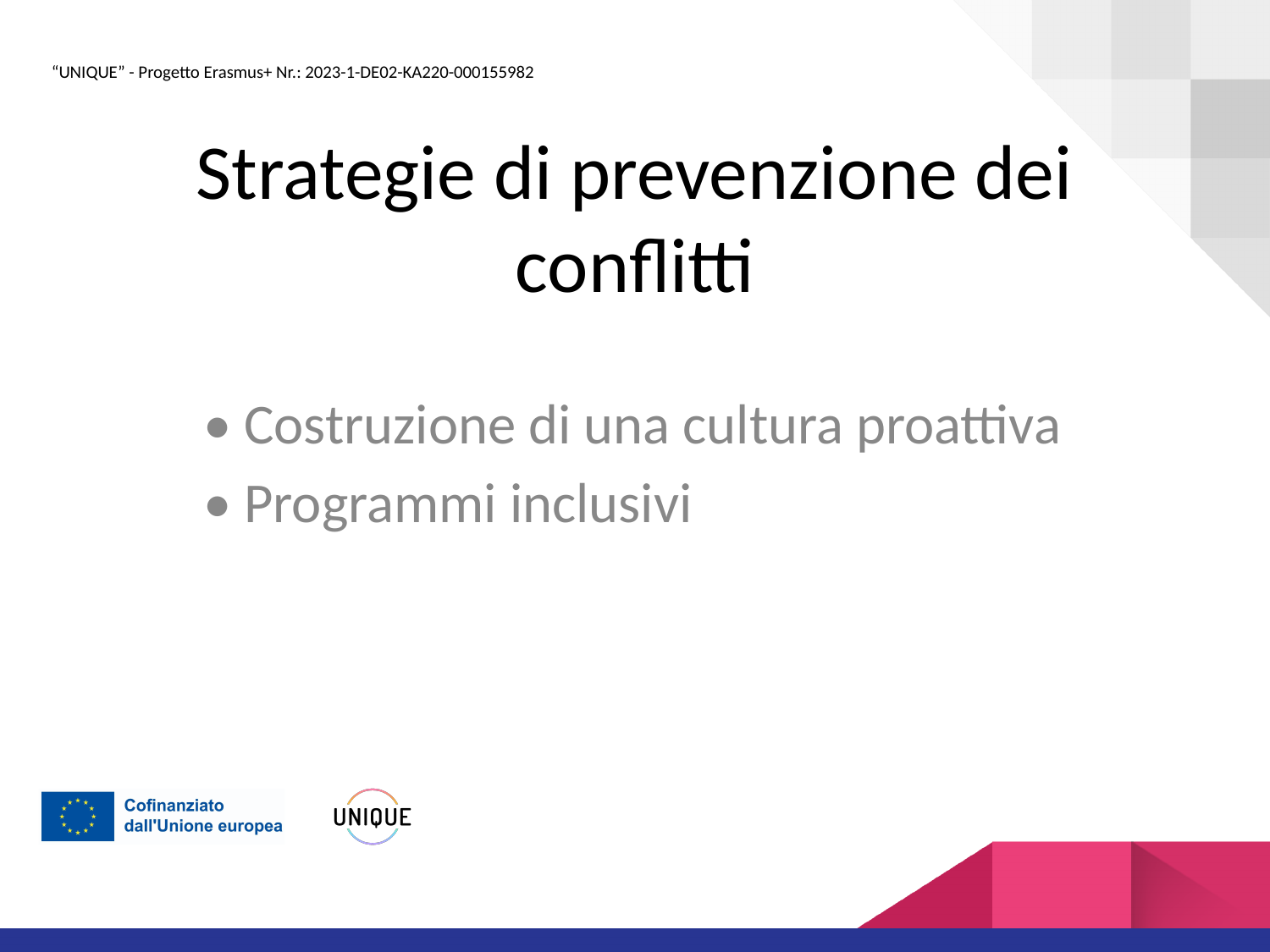

# Strategie di prevenzione dei conflitti
• Costruzione di una cultura proattiva
• Programmi inclusivi